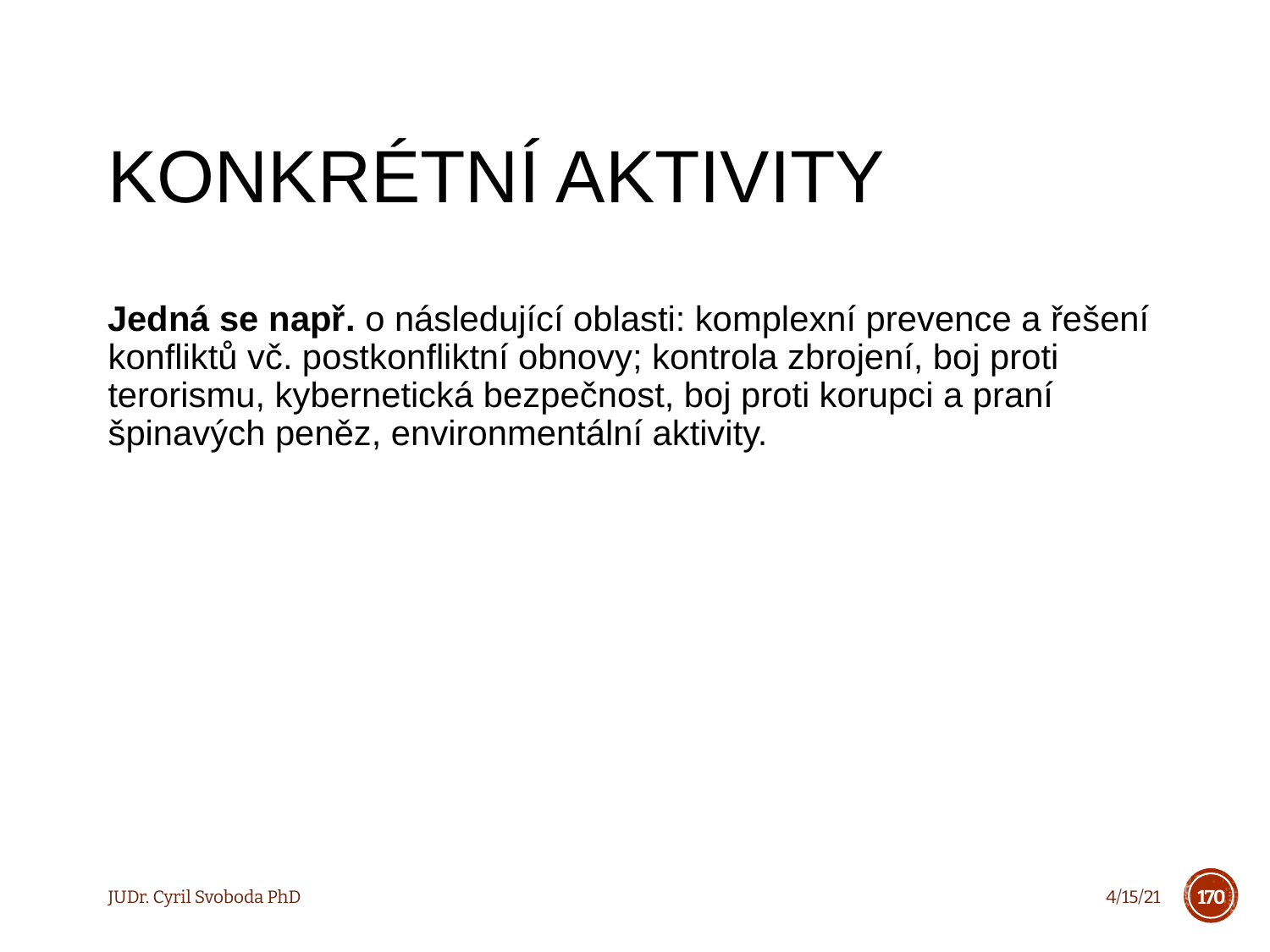

# Konkrétní aktivity
Jedná se např. o následující oblasti: komplexní prevence a řešení konfliktů vč. postkonfliktní obnovy; kontrola zbrojení, boj proti terorismu, kybernetická bezpečnost, boj proti korupci a praní špinavých peněz, environmentální aktivity.
JUDr. Cyril Svoboda PhD
4/15/21
170